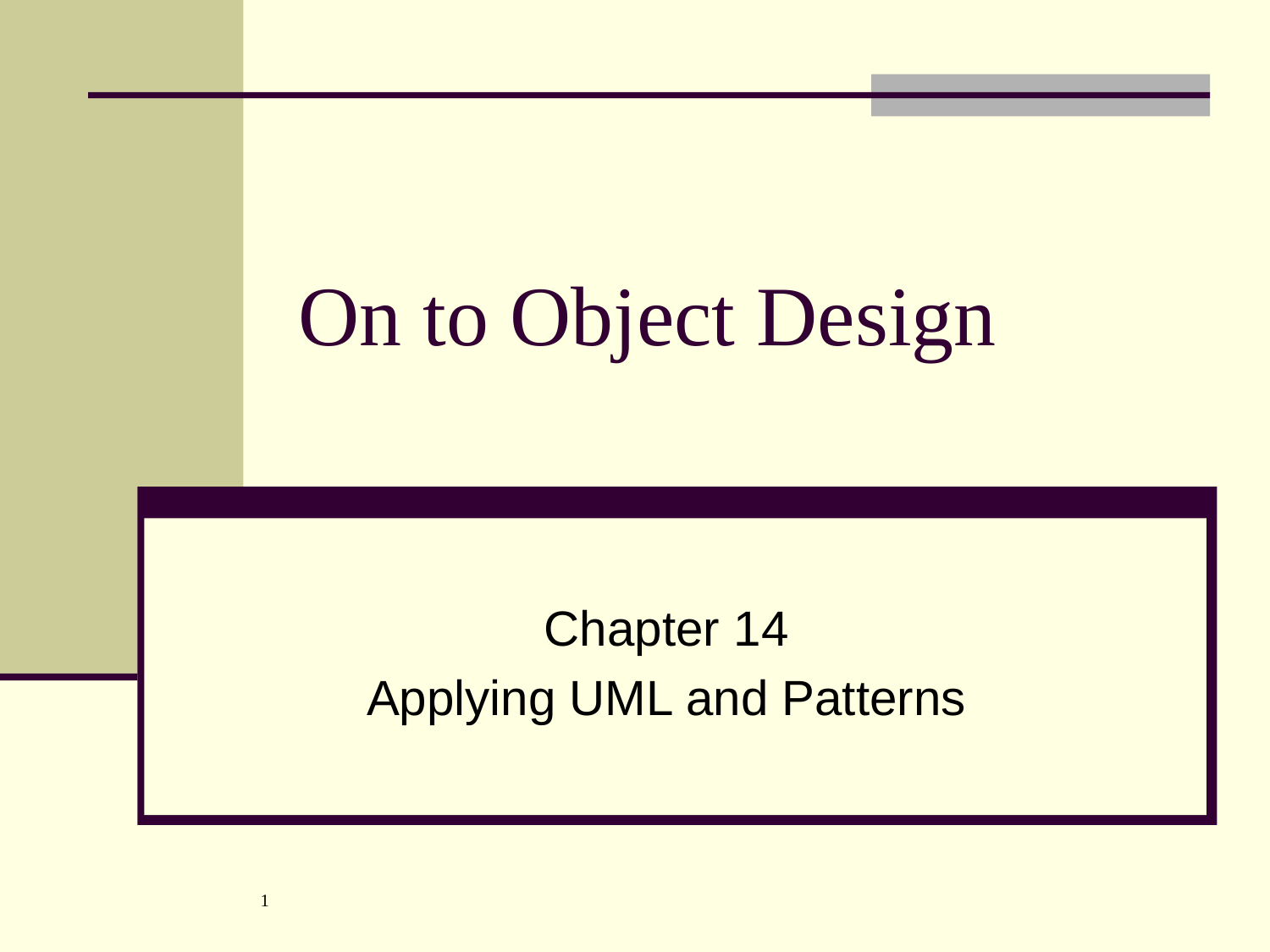

# On to Object Design
Chapter 14
Applying UML and Patterns
1